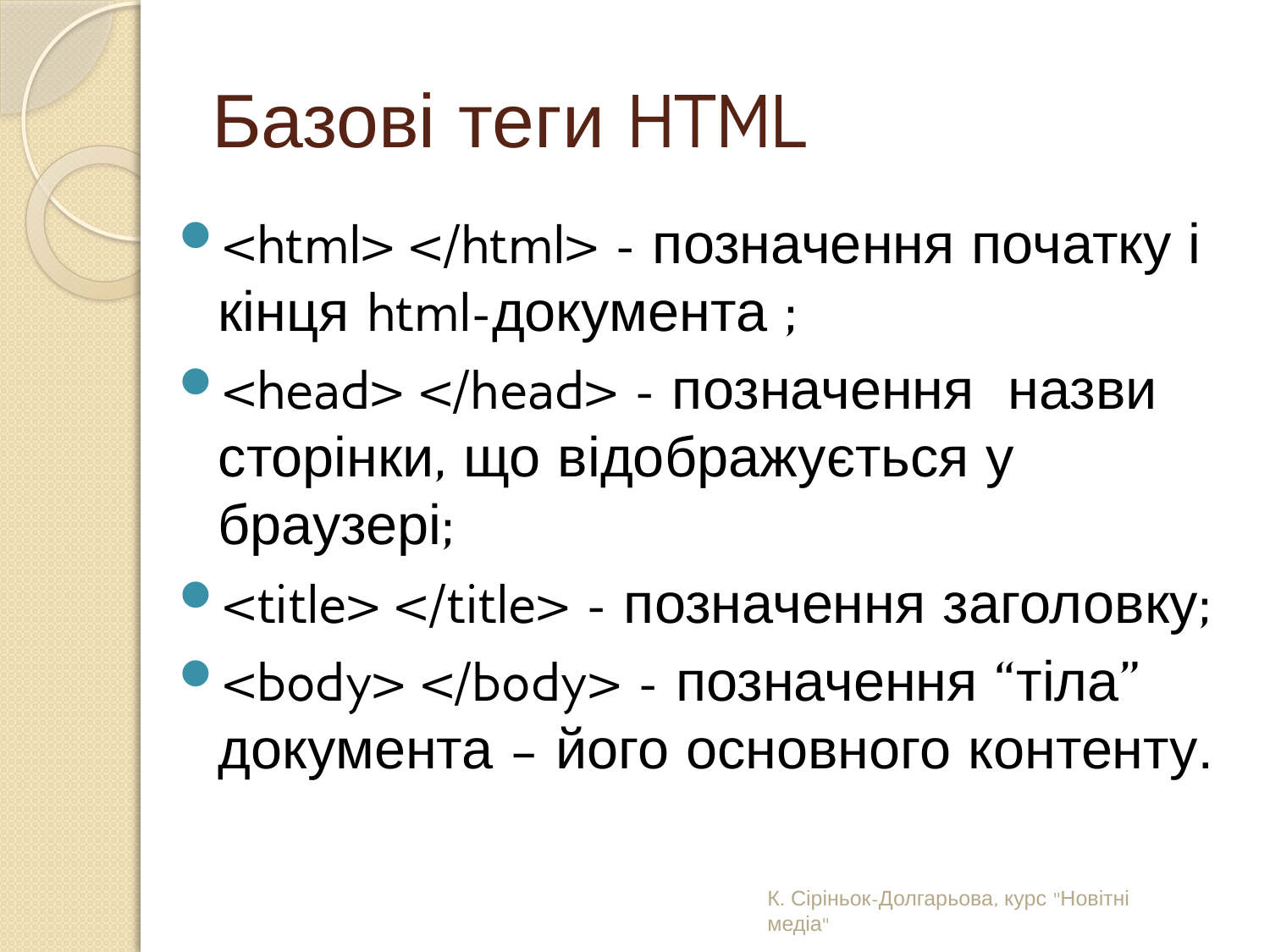

# Базові теги HTML
<html> </html> - позначення початку і кінця html-документа ;
<head> </head> - позначення  назви сторінки, що відображується у браузері;
<title> </title> - позначення заголовку;
<body> </body> - позначення “тіла” документа – його основного контенту.
К. Сіріньок-Долгарьова, курс "Новітні медіа"